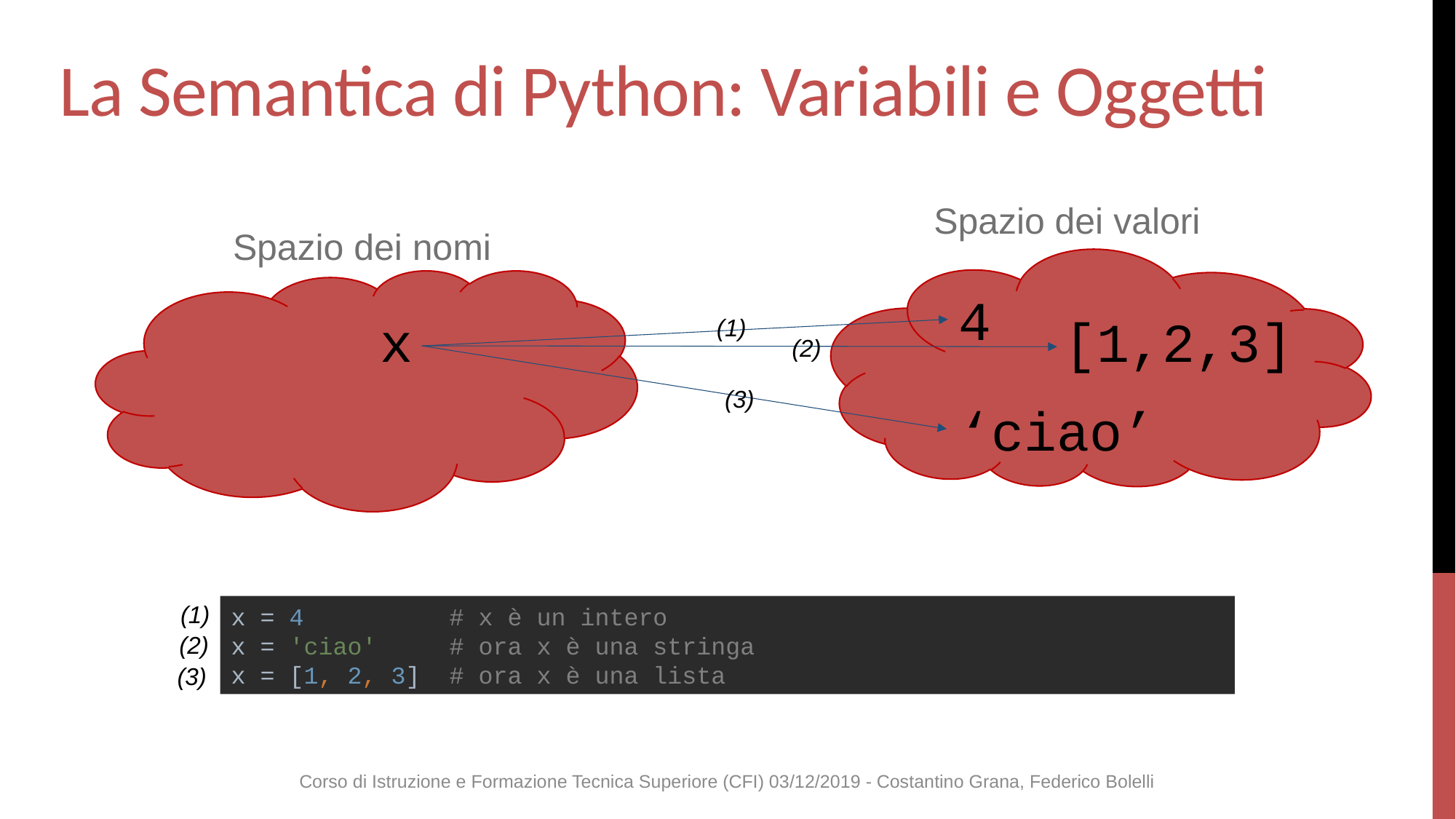

# La Semantica di Python: Variabili e Oggetti
Spazio dei valori
Spazio dei nomi

4
x
[1,2,3]
(1)
(2)
(3)
‘ciao’
(1)
x = 4          # x è un intero
x = 'ciao'     # ora x è una stringa
x = [1, 2, 3]  # ora x è una lista
(2)
(3)
Corso di Istruzione e Formazione Tecnica Superiore (CFI) 03/12/2019 - Costantino Grana, Federico Bolelli